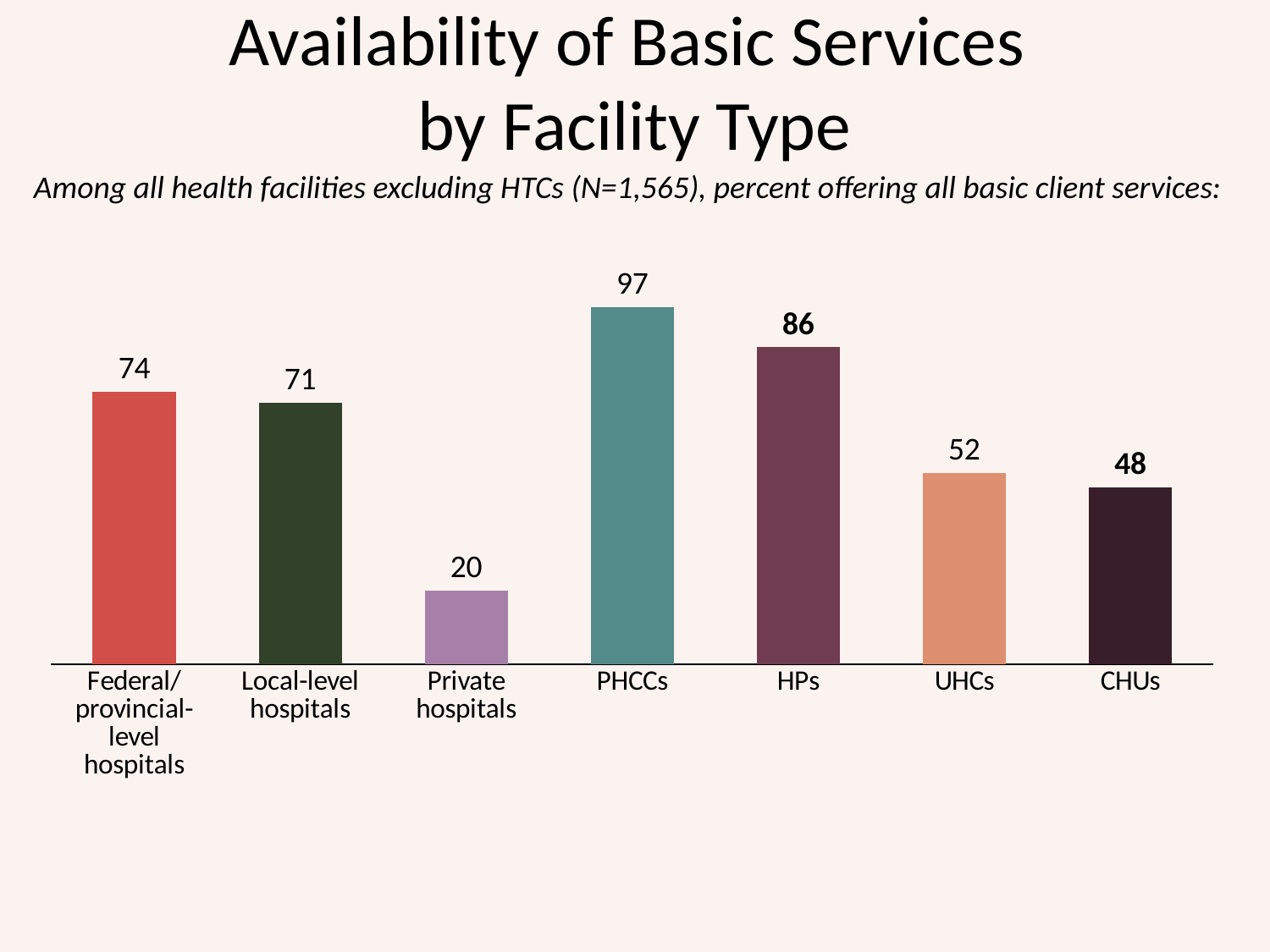

Availability of Basic Services
by Facility Type
Among all health facilities excluding HTCs (N=1,565), percent offering all basic client services:

### Chart

| Category | All basic client services |
|---|---|
| Federal/ provincial-level hospitals | 74.0 |
| Local-level hospitals | 71.0 |
| Private hospitals | 20.0 |
| PHCCs | 97.0 |
| HPs | 86.0 |
| UHCs | 52.0 |
| CHUs | 48.0 |